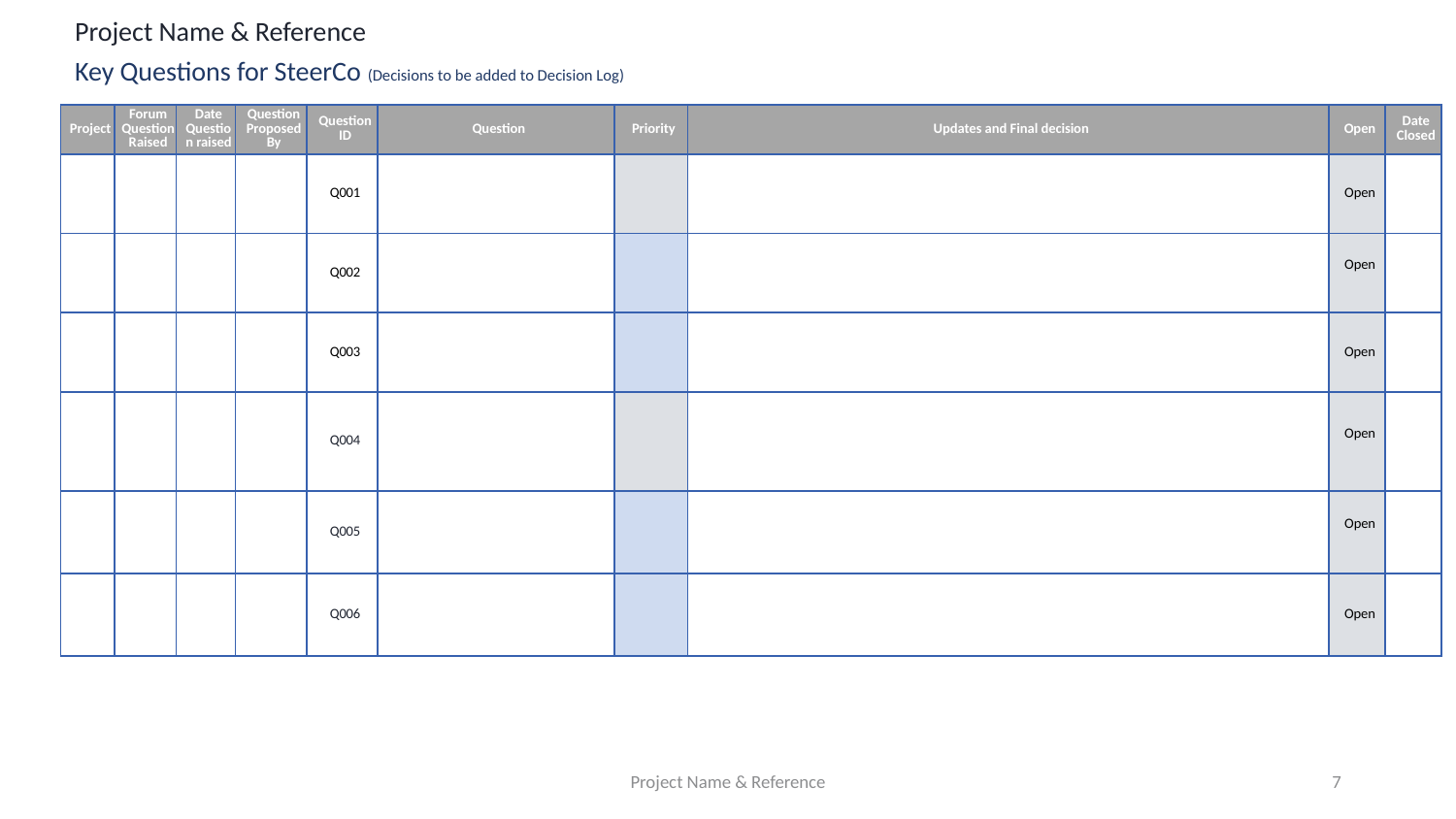

Project Name & Reference
Key Questions for SteerCo (Decisions to be added to Decision Log)
| Project | Forum Question Raised | Date Question raised | Question Proposed By | Question ID | Question | Priority | Updates and Final decision | Open | Date Closed |
| --- | --- | --- | --- | --- | --- | --- | --- | --- | --- |
|  |  |  |  | Q001 |  |  |  | Open |  |
|  |  |  |  | Q002 |  |  |  | Open |  |
|  |  |  |  | Q003 |  |  |  | Open |  |
|  |  |  |  | Q004 |  |  |  | Open |  |
|  |  |  |  | Q005 |  |  |  | Open |  |
|  |  |  |  | Q006 |  |  |  | Open |  |
Project Name & Reference
7